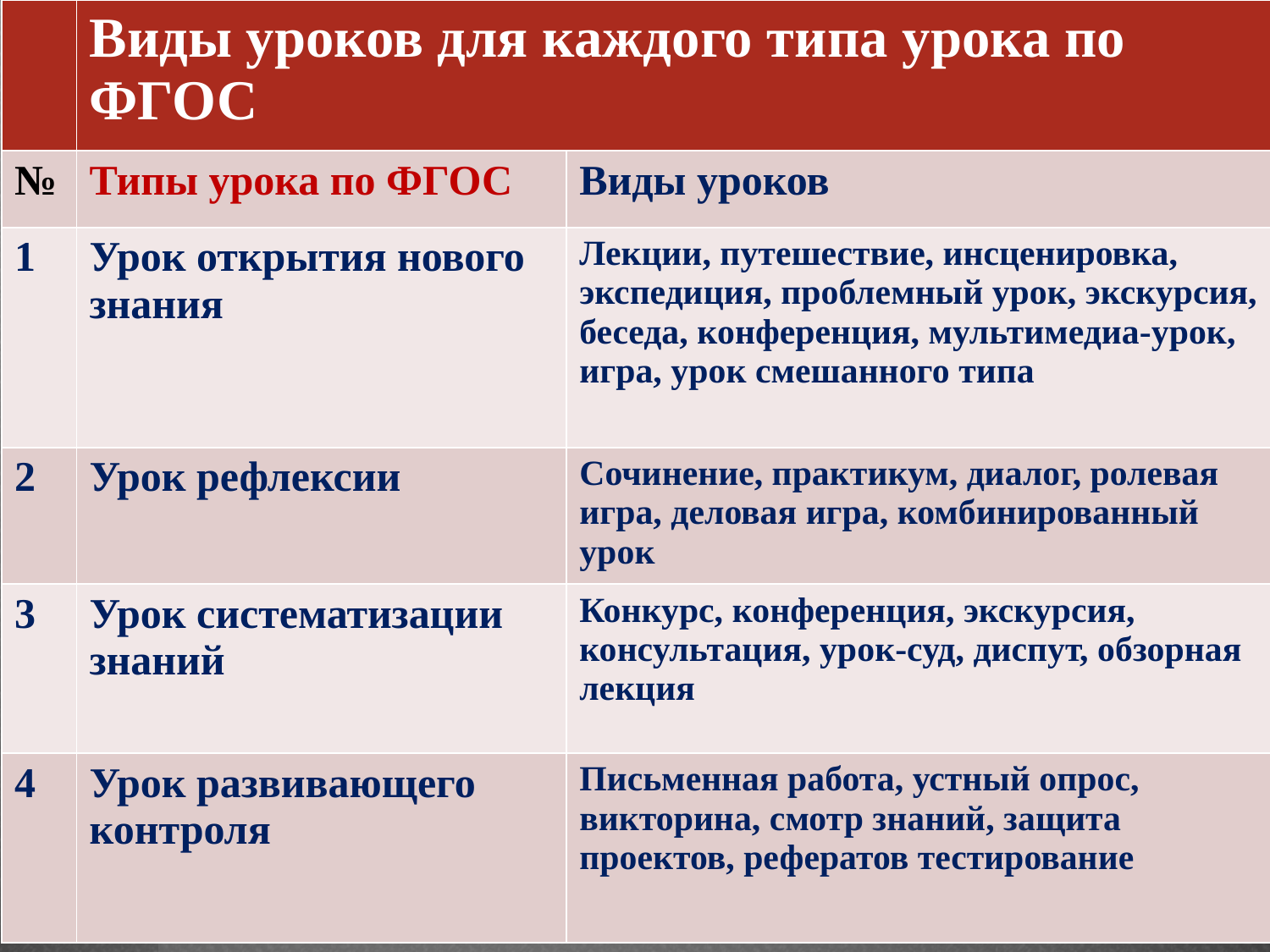

|  | Виды уроков для каждого типа урока по ФГОС |  |
| --- | --- | --- |
| № | Типы урока по ФГОС | Виды уроков |
| 1 | Урок открытия нового знания | Лекции, путешествие, инсценировка, экспедиция, проблемный урок, экскурсия, беседа, конференция, мультимедиа-урок, игра, урок смешанного типа |
| 2 | Урок рефлексии | Сочинение, практикум, диалог, ролевая игра, деловая игра, комбинированный урок |
| 3 | Урок систематизации знаний | Конкурс, конференция, экскурсия, консультация, урок-суд, диспут, обзорная лекция |
| 4 | Урок развивающего контроля | Письменная работа, устный опрос, викторина, смотр знаний, защита проектов, рефератов тестирование |